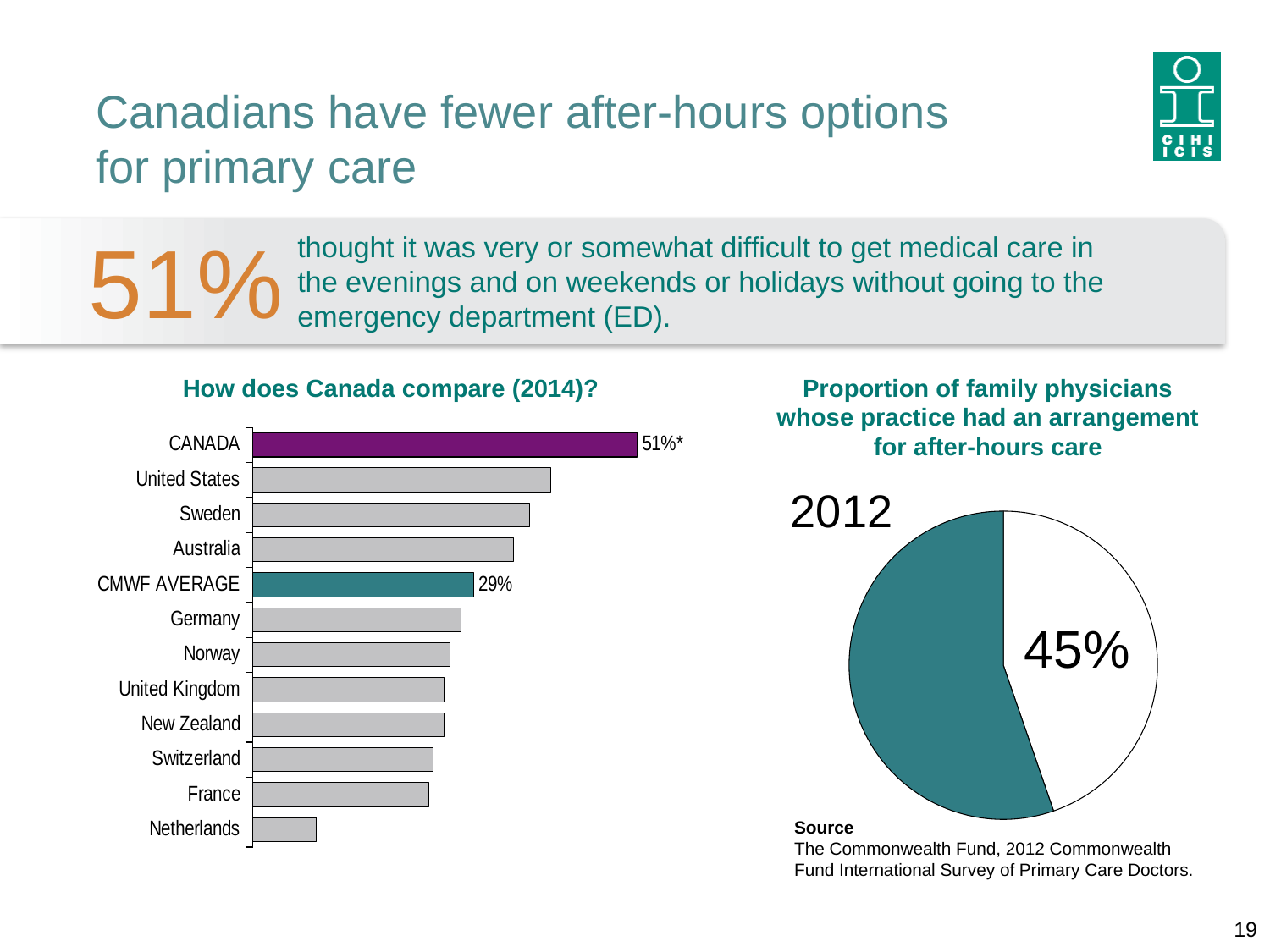

# Canadians have fewer after-hours options for primary care
51%

thought it was very or somewhat difficult to get medical care in
the evenings and on weekends or holidays without going to the emergency department (ED).
How does Canada compare (2014)?
Proportion of family physicians whose practice had an arrangement for after-hours care

### Chart

| Category |  |
|---|---|
| Netherlands | 0.08449 |
| France | 0.23457 |
| Switzerland | 0.24061 |
| New Zealand | 0.25537 |
| United Kingdom | 0.25552 |
| Norway | 0.2634 |
| Germany | 0.27739 |
| CMWF AVERAGE | 0.29455 |
| Australia | 0.34782 |
| Sweden | 0.3696 |
| United States | 0.39804 |
| CANADA | 0.5132 |
2012

### Chart

| Category |  |
|---|---|
| yes | 44.71 |
| everything else | 55.29 |
45%
Source
The Commonwealth Fund, 2012 Commonwealth Fund International Survey of Primary Care Doctors.
19